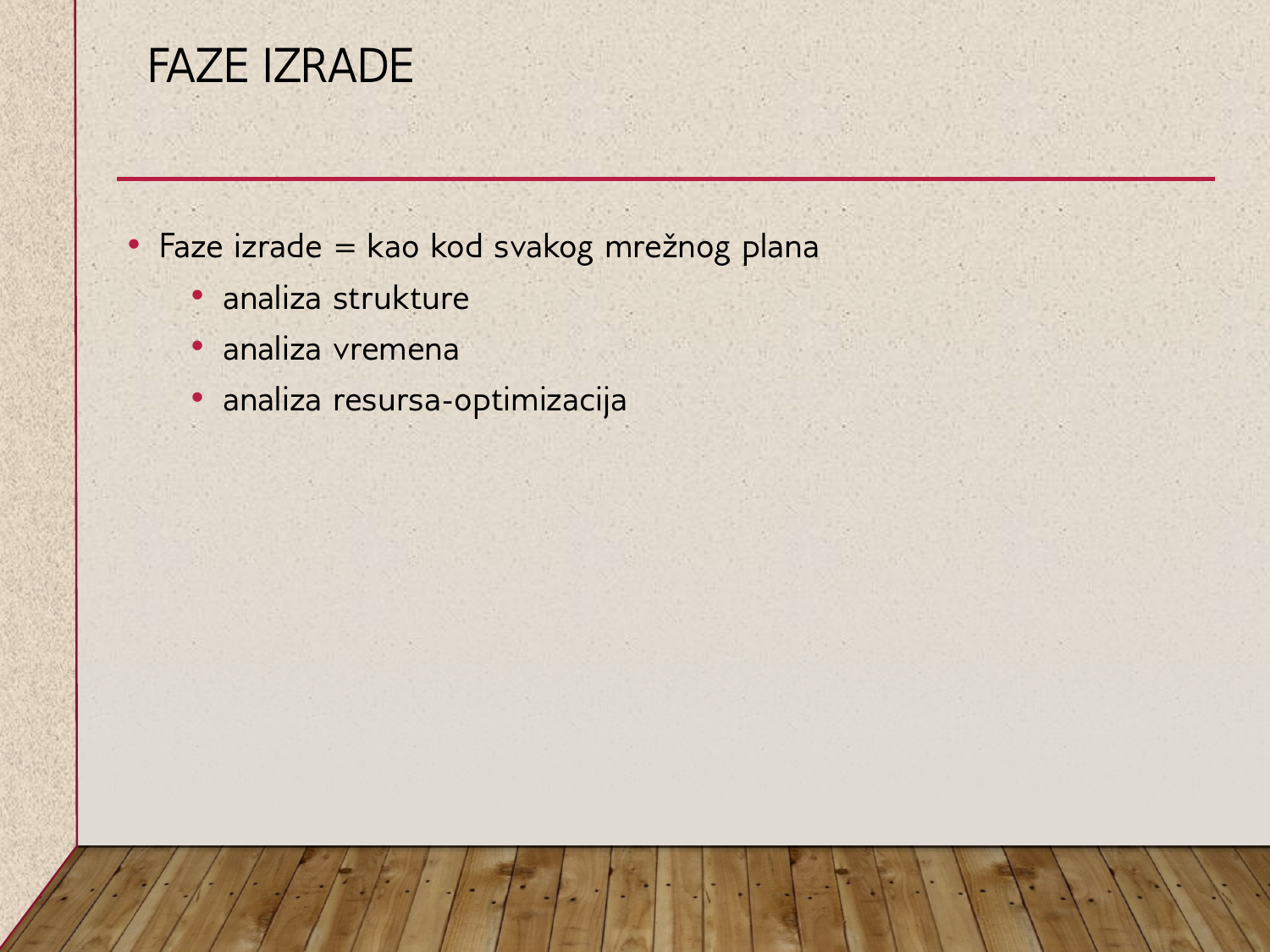

# Faze izrade
Faze izrade = kao kod svakog mrežnog plana
analiza strukture
analiza vremena
analiza resursa-optimizacija